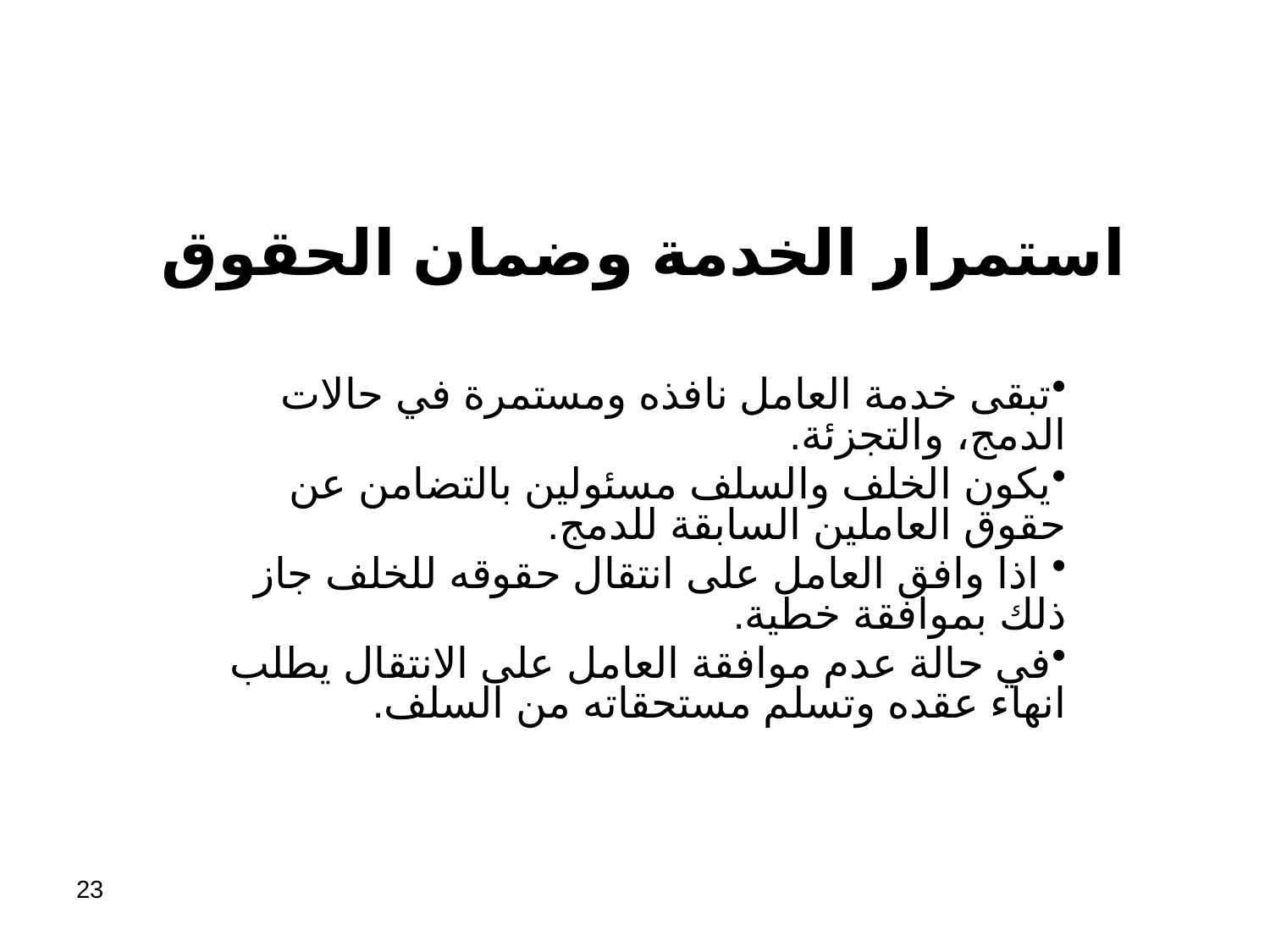

# استمرار الخدمة وضمان الحقوق
تبقى خدمة العامل نافذه ومستمرة في حالات الدمج، والتجزئة.
يكون الخلف والسلف مسئولين بالتضامن عن حقوق العاملين السابقة للدمج.
 اذا وافق العامل على انتقال حقوقه للخلف جاز ذلك بموافقة خطية.
في حالة عدم موافقة العامل على الانتقال يطلب انهاء عقده وتسلم مستحقاته من السلف.

23